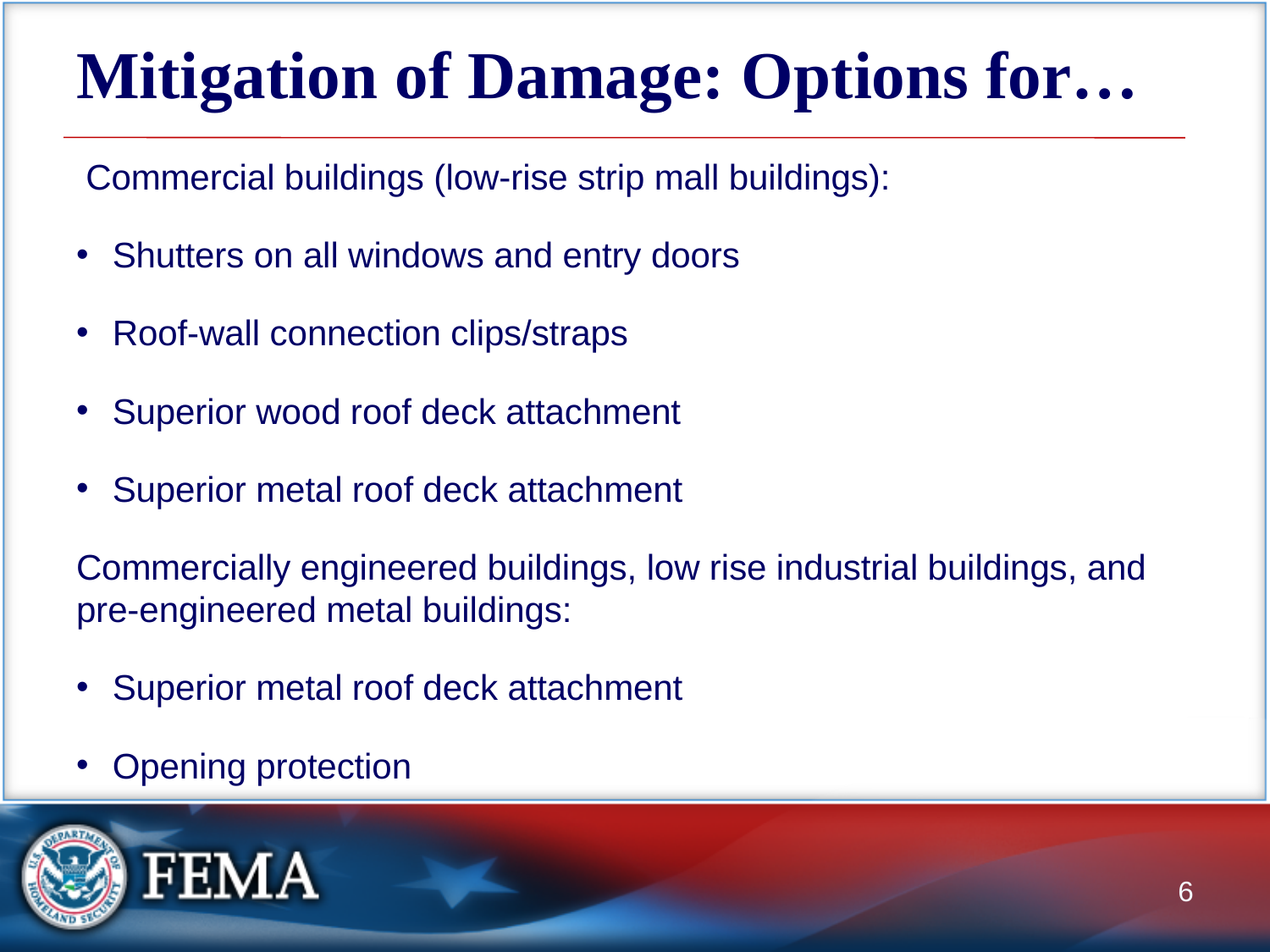

# Mitigation of Damage: Options for…
 Commercial buildings (low-rise strip mall buildings):
Shutters on all windows and entry doors
Roof-wall connection clips/straps
Superior wood roof deck attachment
Superior metal roof deck attachment
Commercially engineered buildings, low rise industrial buildings, and pre-engineered metal buildings:
Superior metal roof deck attachment
Opening protection
6